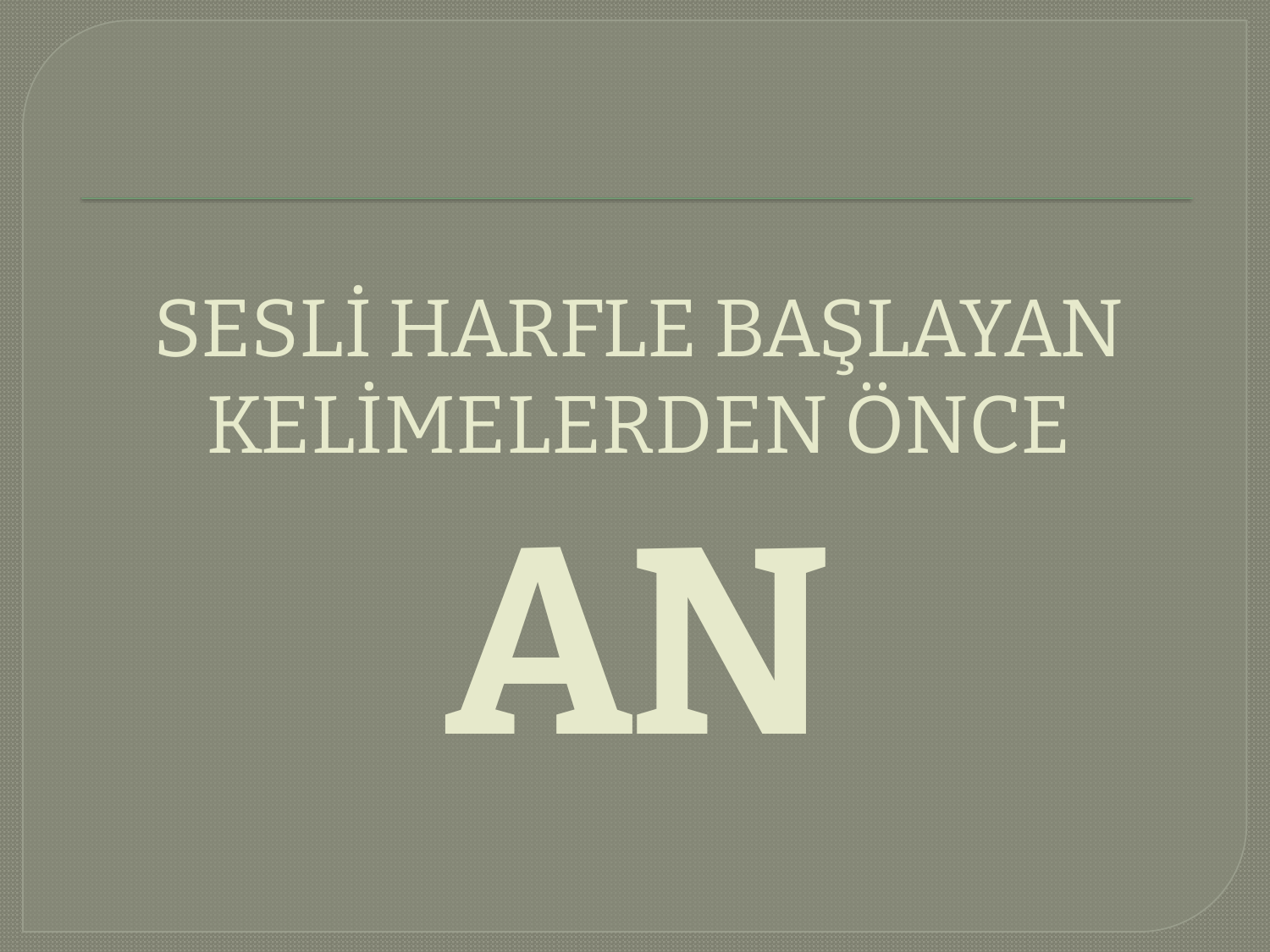

# SESLİ HARFLE BAŞLAYAN KELİMELERDEN ÖNCE AN